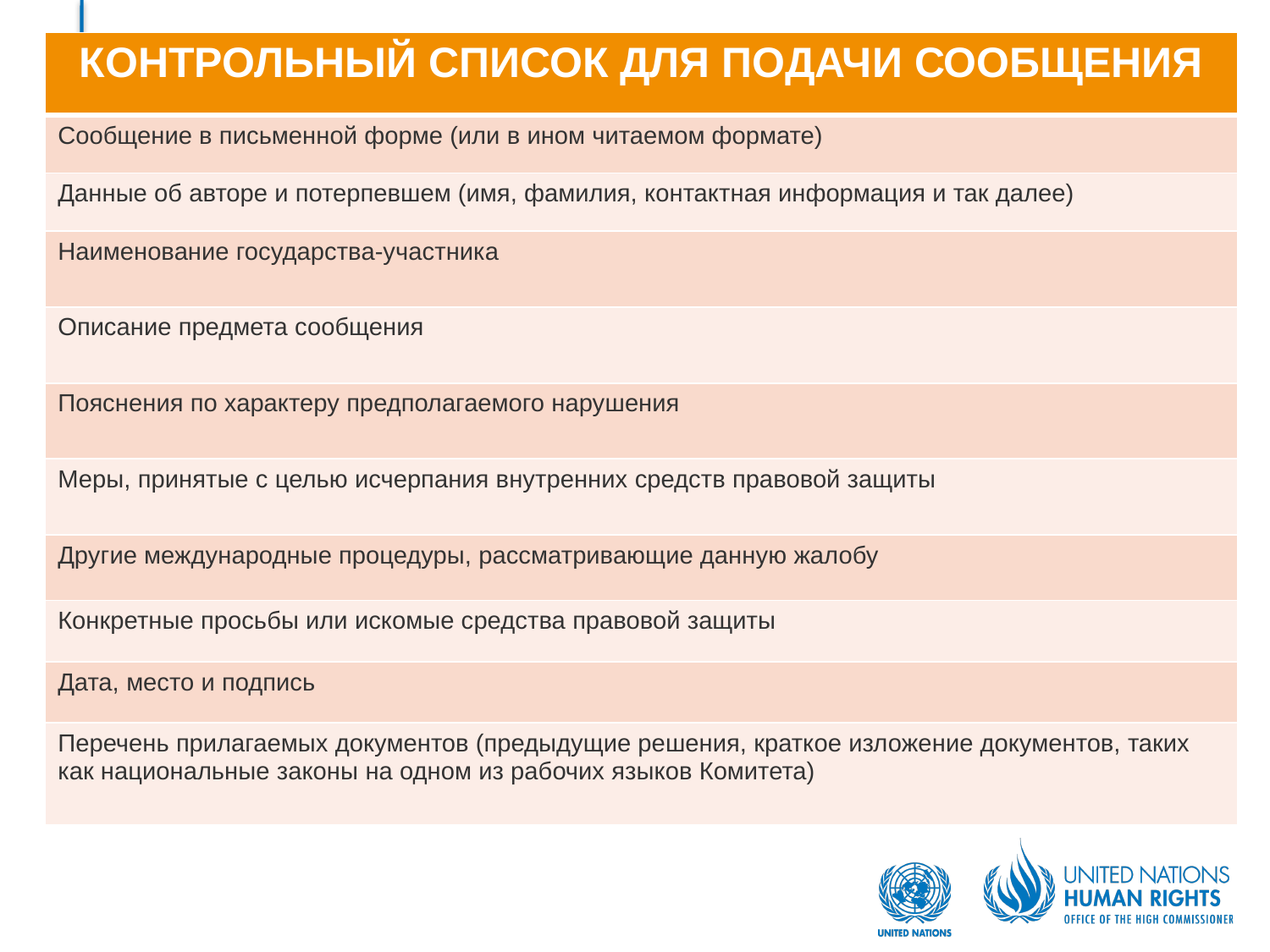

| КОНТРОЛЬНЫЙ СПИСОК ДЛЯ ПОДАЧИ СООБЩЕНИЯ |
| --- |
| Сообщение в письменной форме (или в ином читаемом формате) |
| Данные об авторе и потерпевшем (имя, фамилия, контактная информация и так далее) |
| Наименование государства-участника |
| Описание предмета сообщения |
| Пояснения по характеру предполагаемого нарушения |
| Меры, принятые с целью исчерпания внутренних средств правовой защиты |
| Другие международные процедуры, рассматривающие данную жалобу |
| Конкретные просьбы или искомые средства правовой защиты |
| Дата, место и подпись |
| Перечень прилагаемых документов (предыдущие решения, краткое изложение документов, таких как национальные законы на одном из рабочих языков Комитета) |
#